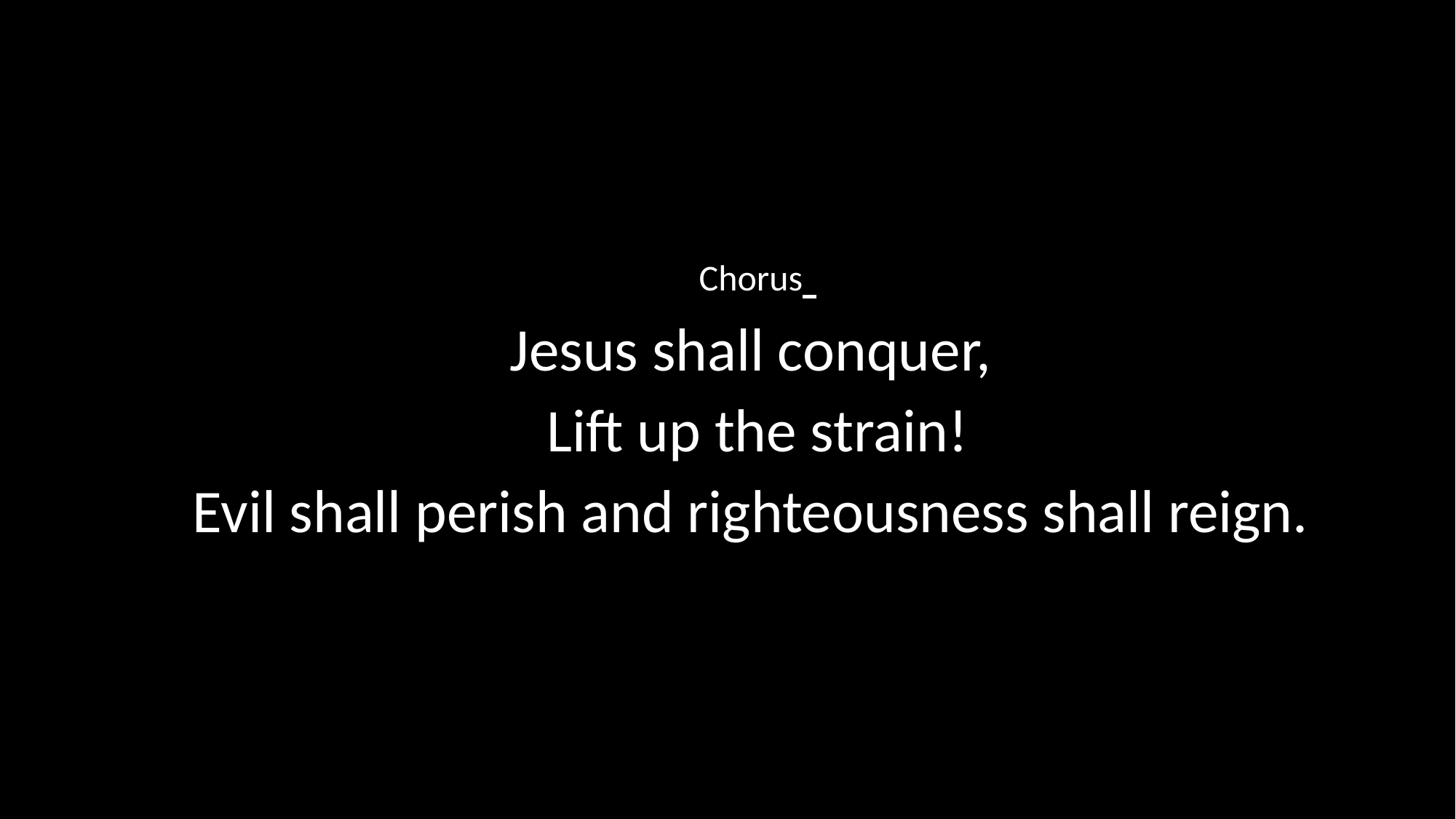

Chorus
Jesus shall conquer,
Lift up the strain!
Evil shall perish and righteousness shall reign.